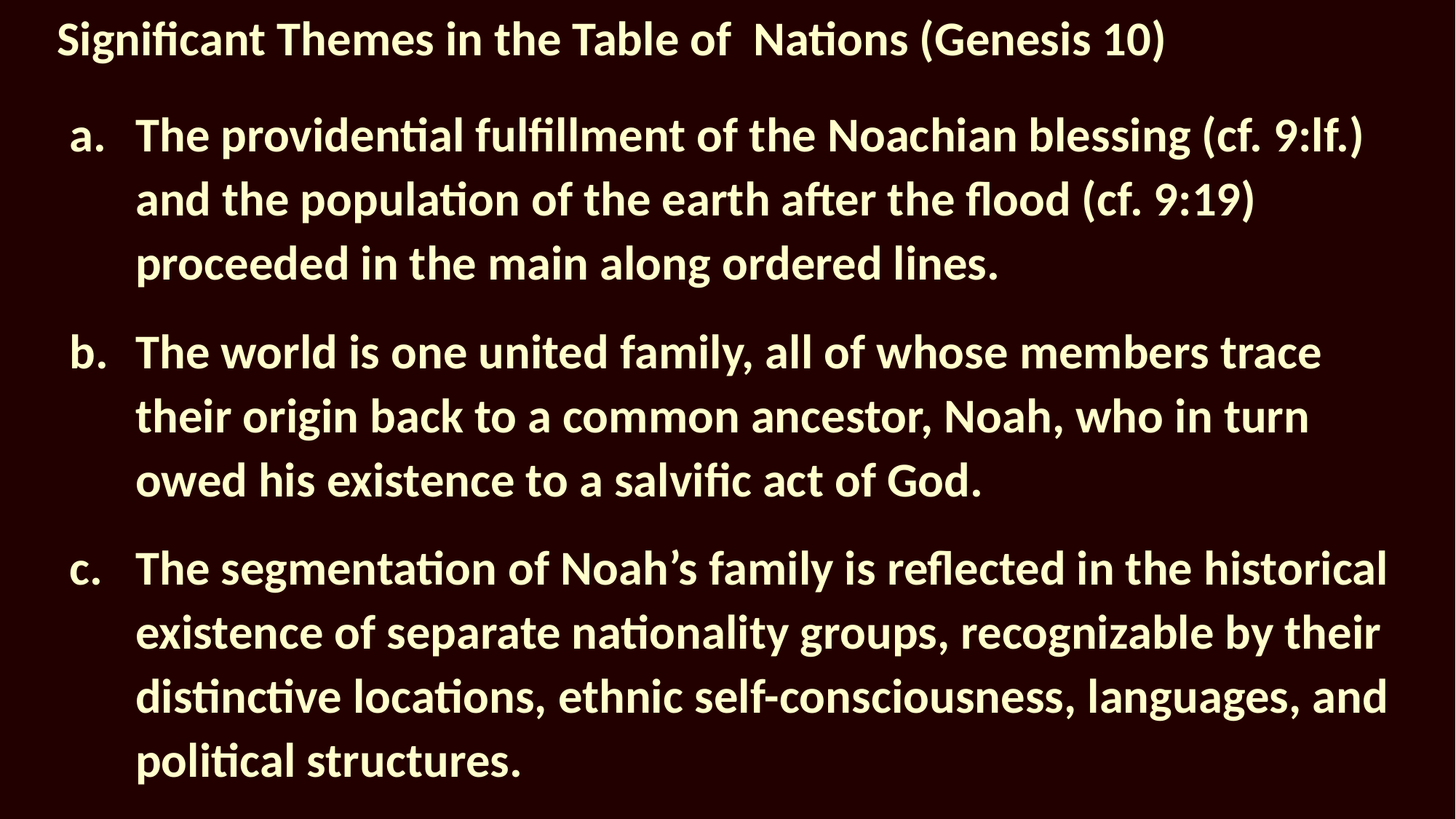

# Significant Themes in the Table of  Nations (Genesis 10)
The providential fulfillment of the Noachian blessing (cf. 9:lf.) and the population of the earth after the flood (cf. 9:19) proceeded in the main along ordered lines.
The world is one united family, all of whose members trace their origin back to a common ancestor, Noah, who in turn owed his existence to a salvific act of God.
The segmentation of Noah’s family is reflected in the historical existence of separate nationality groups, recognizable by their distinctive locations, ethnic self-consciousness, languages, and political structures.